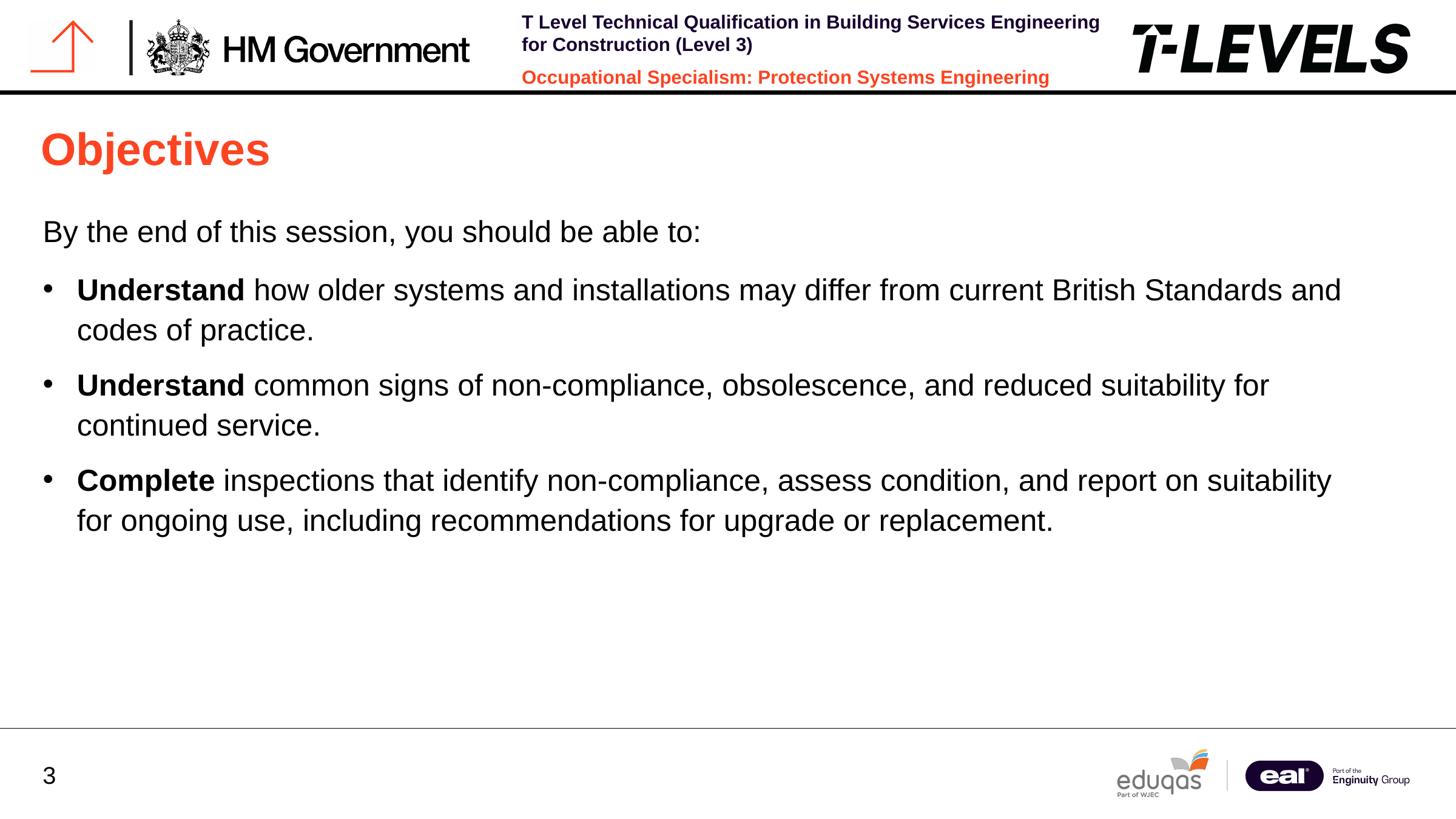

# Objectives
By the end of this session, you should be able to:
Understand how older systems and installations may differ from current British Standards and codes of practice.
Understand common signs of non-compliance, obsolescence, and reduced suitability for continued service.
Complete inspections that identify non-compliance, assess condition, and report on suitability for ongoing use, including recommendations for upgrade or replacement.